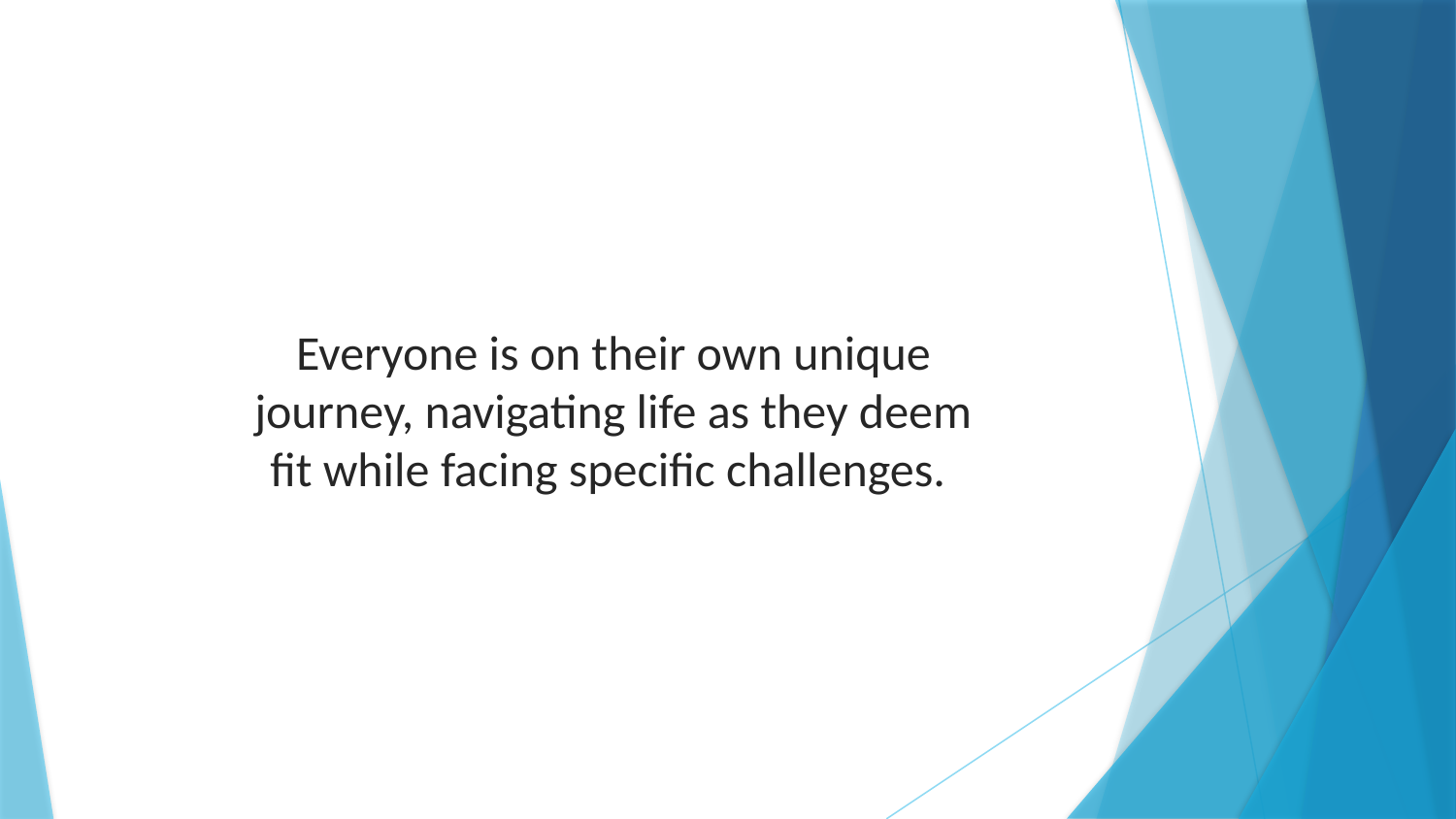

Everyone is on their own unique journey, navigating life as they deem fit while facing specific challenges.